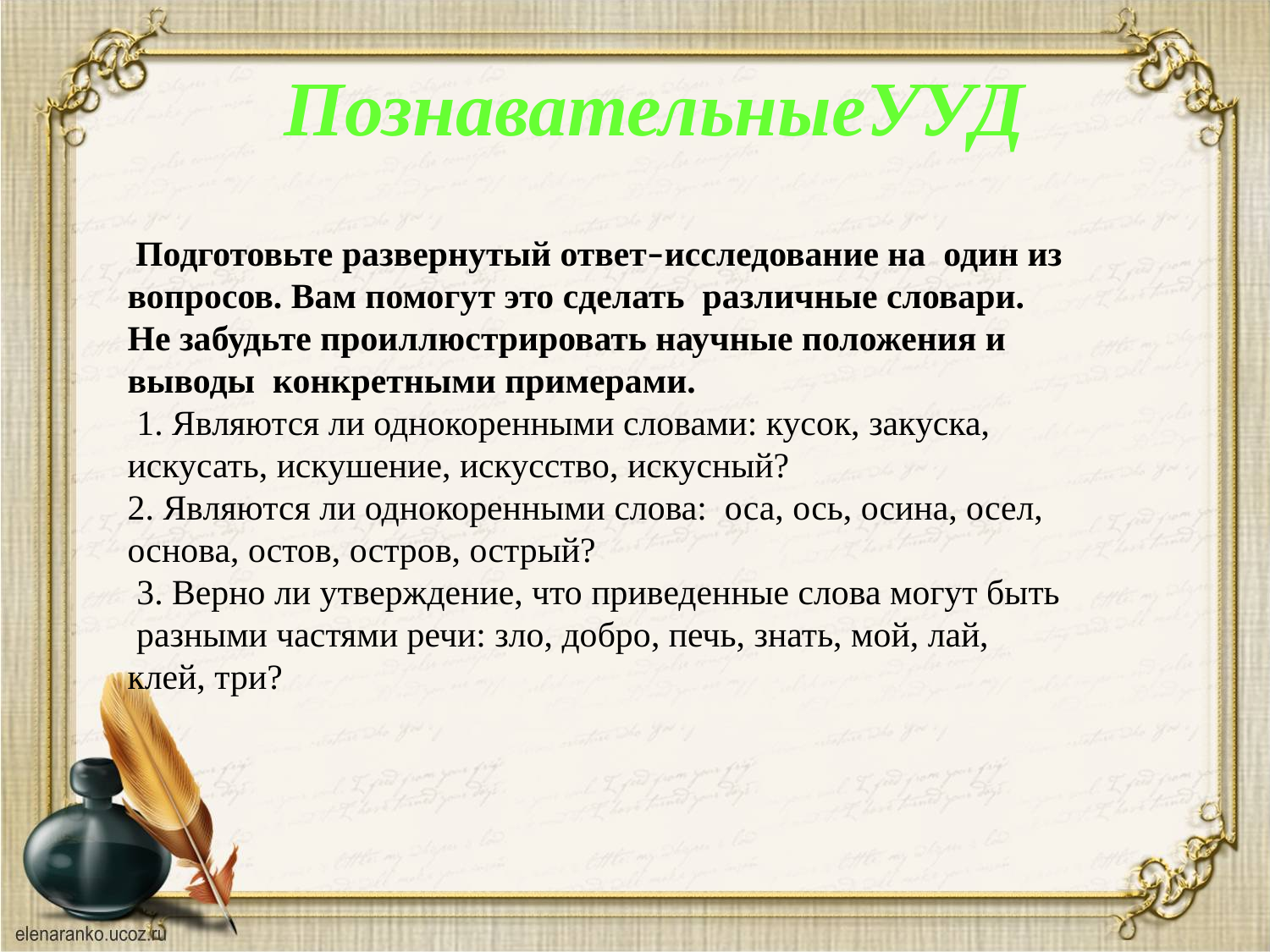

# ПознавательныеУУД
 Подготовьте развернутый ответ–исследование на  один из вопросов. Вам помогут это сделать  различные словари.   Не забудьте проиллюстрировать научные положения и выводы  конкретными примерами.
 1. Являются ли однокоренными словами: кусок, закуска, искусать, искушение, искусство, искусный?
2. Являются ли однокоренными слова:  оса, ось, осина, осел,  основа, остов, остров, острый?
 3. Верно ли утверждение, что приведенные слова могут быть  разными частями речи: зло, добро, печь, знать, мой, лай, клей, три?